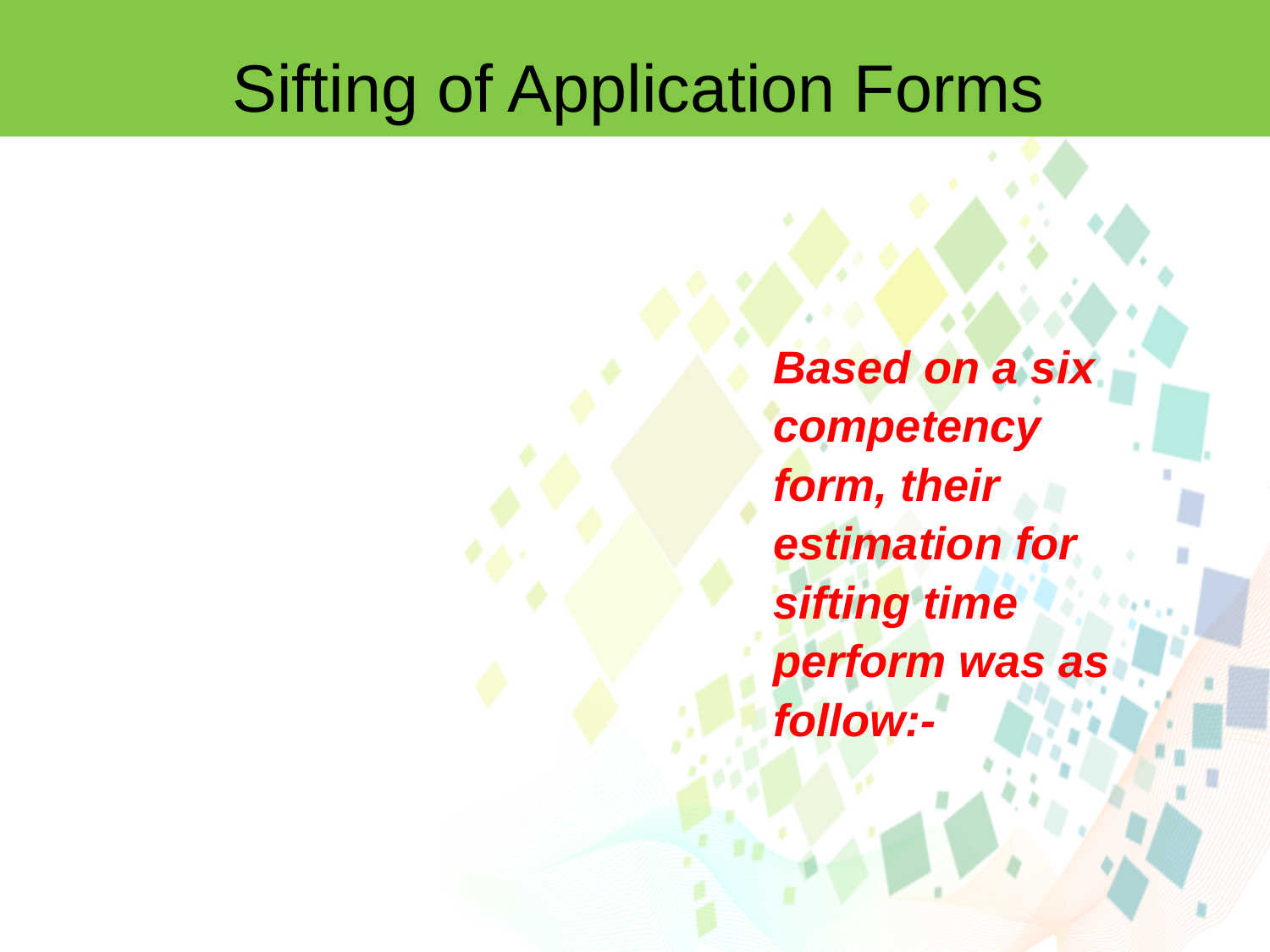

Sifting of Application Forms
Based on a six competency form, their estimation for sifting time perform was as follow:-